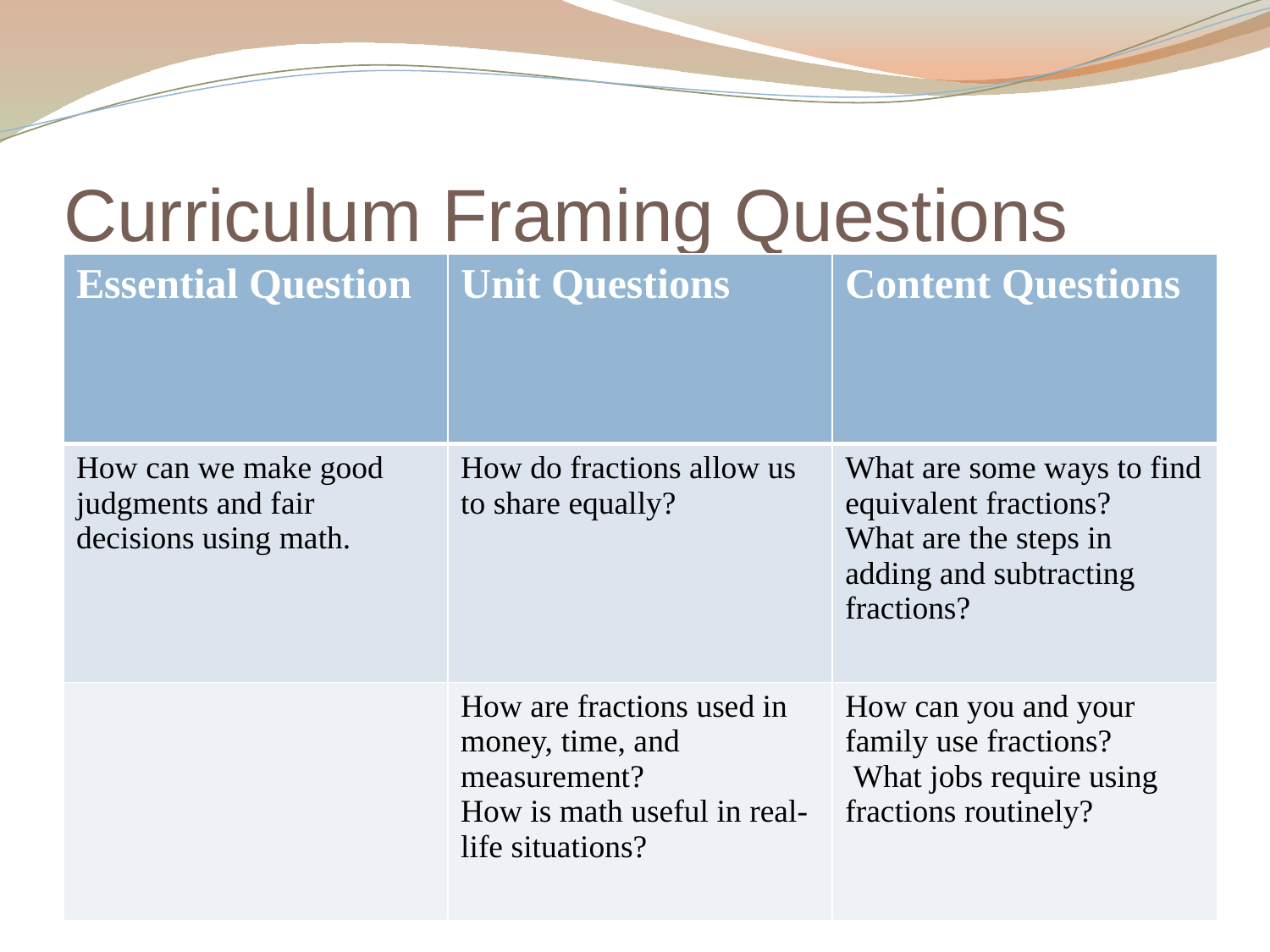

# Curriculum Framing Questions
| Essential Question | Unit Questions | Content Questions |
| --- | --- | --- |
| How can we make good judgments and fair decisions using math. | How do fractions allow us to share equally? | What are some ways to find equivalent fractions? What are the steps in adding and subtracting fractions? |
|  | How are fractions used in money, time, and measurement? How is math useful in real-life situations? | How can you and your family use fractions? What jobs require using fractions routinely? |